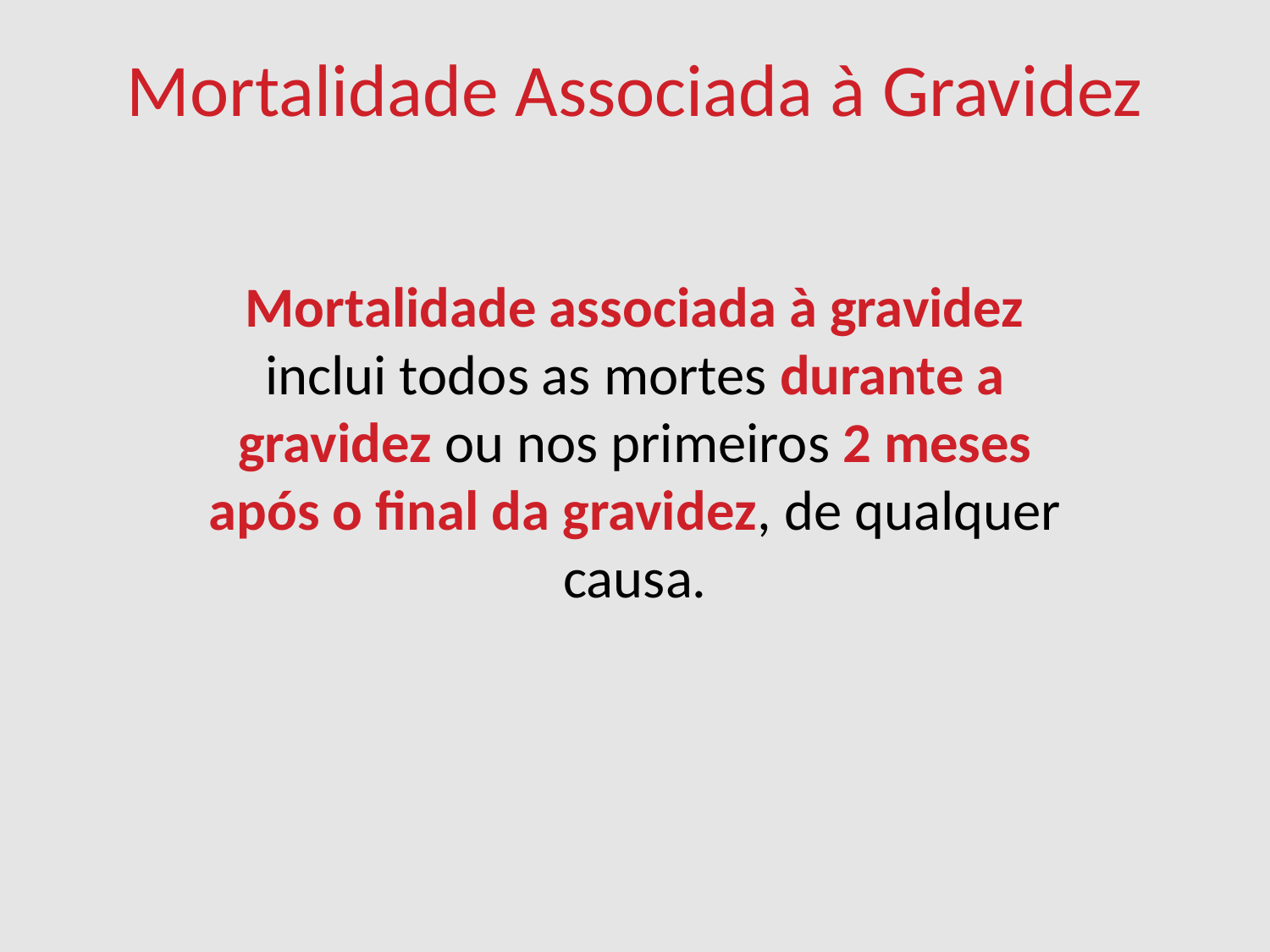

Mortalidade Associada à Gravidez
Mortalidade associada à gravidez inclui todos as mortes durante a gravidez ou nos primeiros 2 meses após o final da gravidez, de qualquer causa.